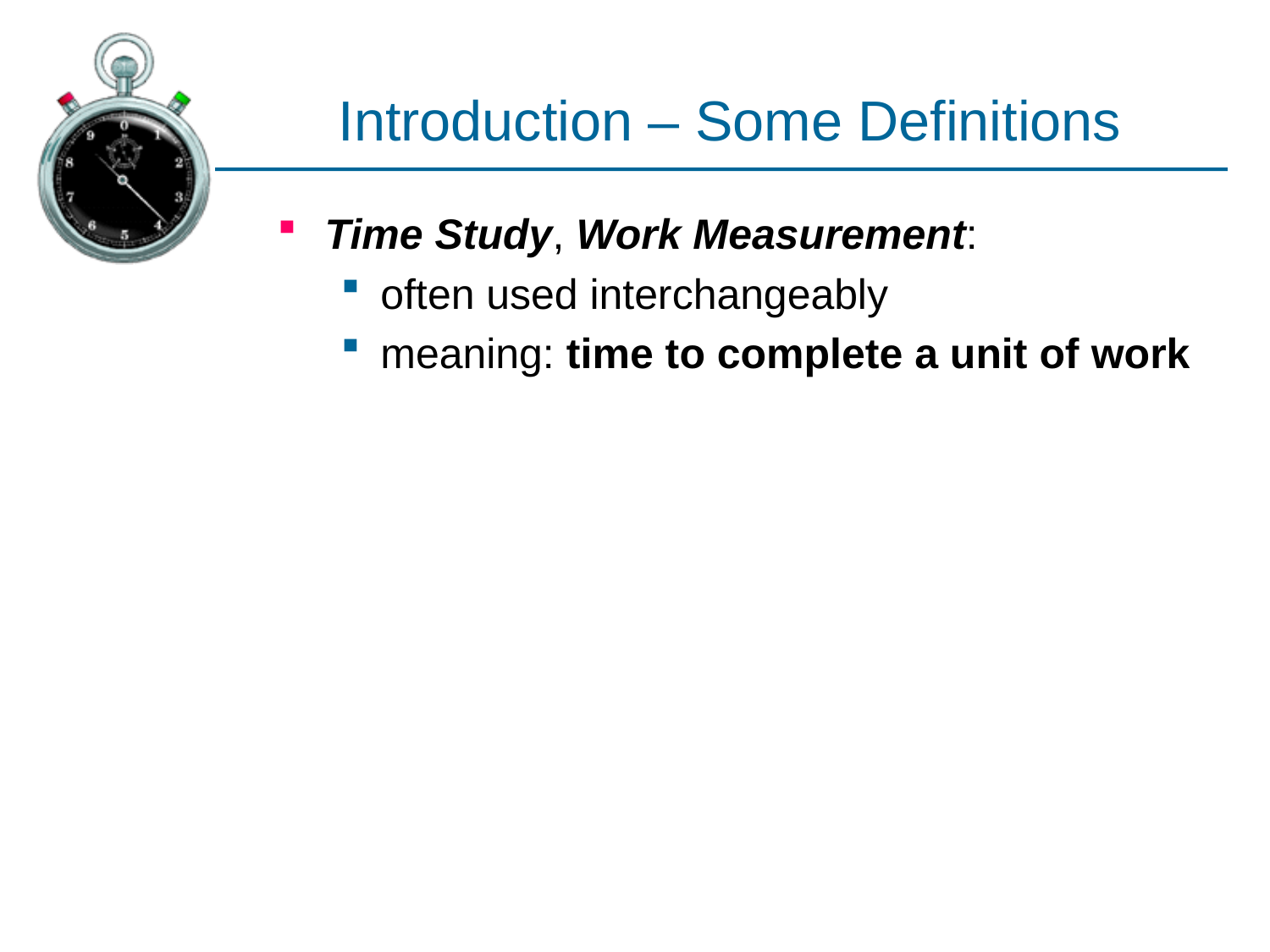

# Introduction – Some Definitions
Time Study, Work Measurement:
often used interchangeably
meaning: time to complete a unit of work